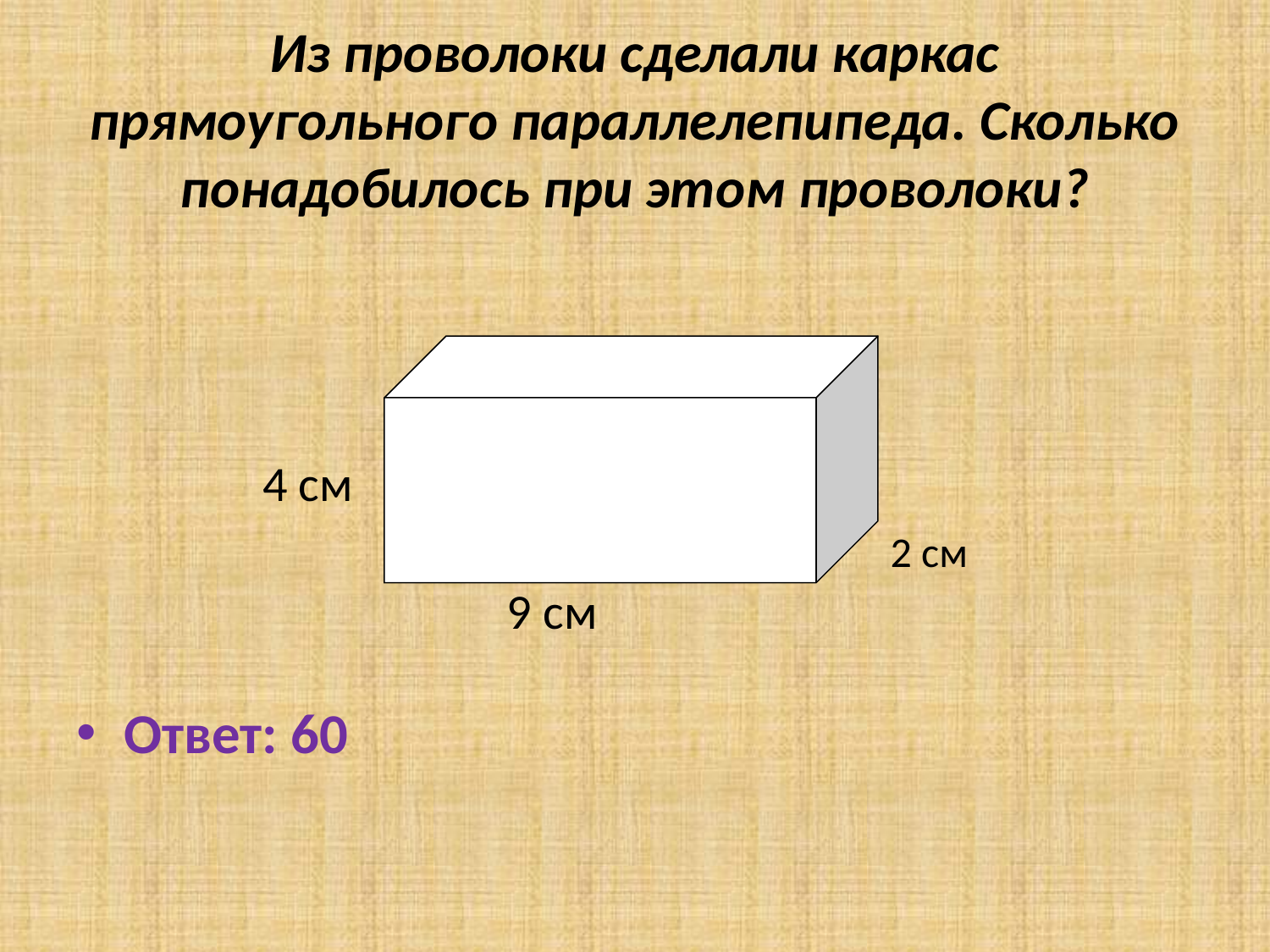

# Из проволоки сделали каркас прямоугольного параллелепипеда. Сколько понадобилось при этом проволоки?

Ответ: 60

4 см
2 см
9 см